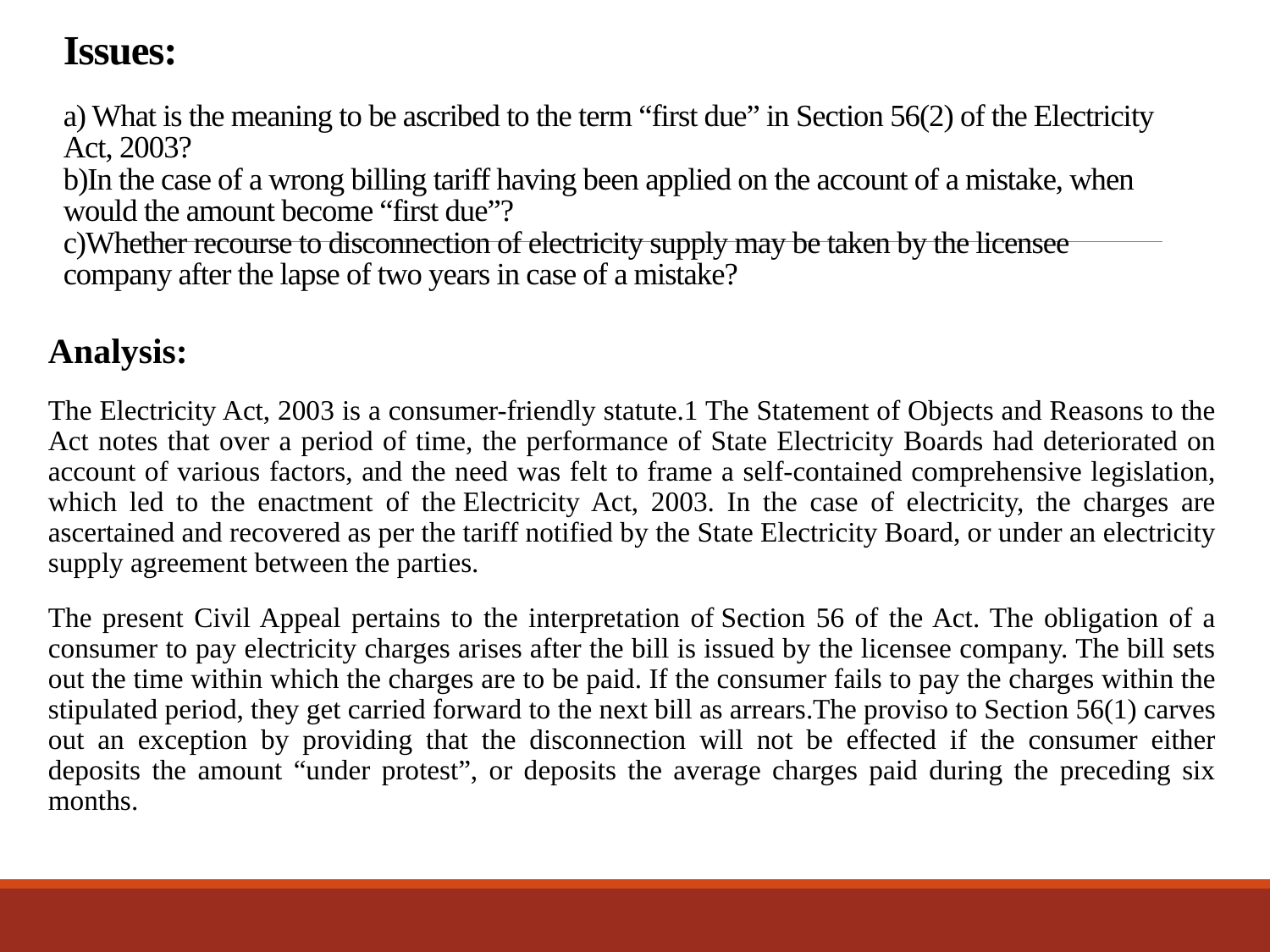

# Issues: a) What is the meaning to be ascribed to the term “first due” in Section 56(2) of the Electricity Act, 2003? b)In the case of a wrong billing tariff having been applied on the account of a mistake, when would the amount become “first due”? c)Whether recourse to disconnection of electricity supply may be taken by the licensee company after the lapse of two years in case of a mistake?
Analysis:
The Electricity Act, 2003 is a consumer-friendly statute.1 The Statement of Objects and Reasons to the Act notes that over a period of time, the performance of State Electricity Boards had deteriorated on account of various factors, and the need was felt to frame a self-contained comprehensive legislation, which led to the enactment of the Electricity Act, 2003. In the case of electricity, the charges are ascertained and recovered as per the tariff notified by the State Electricity Board, or under an electricity supply agreement between the parties.
The present Civil Appeal pertains to the interpretation of Section 56 of the Act. The obligation of a consumer to pay electricity charges arises after the bill is issued by the licensee company. The bill sets out the time within which the charges are to be paid. If the consumer fails to pay the charges within the stipulated period, they get carried forward to the next bill as arrears.The proviso to Section 56(1) carves out an exception by providing that the disconnection will not be effected if the consumer either deposits the amount “under protest”, or deposits the average charges paid during the preceding six months.